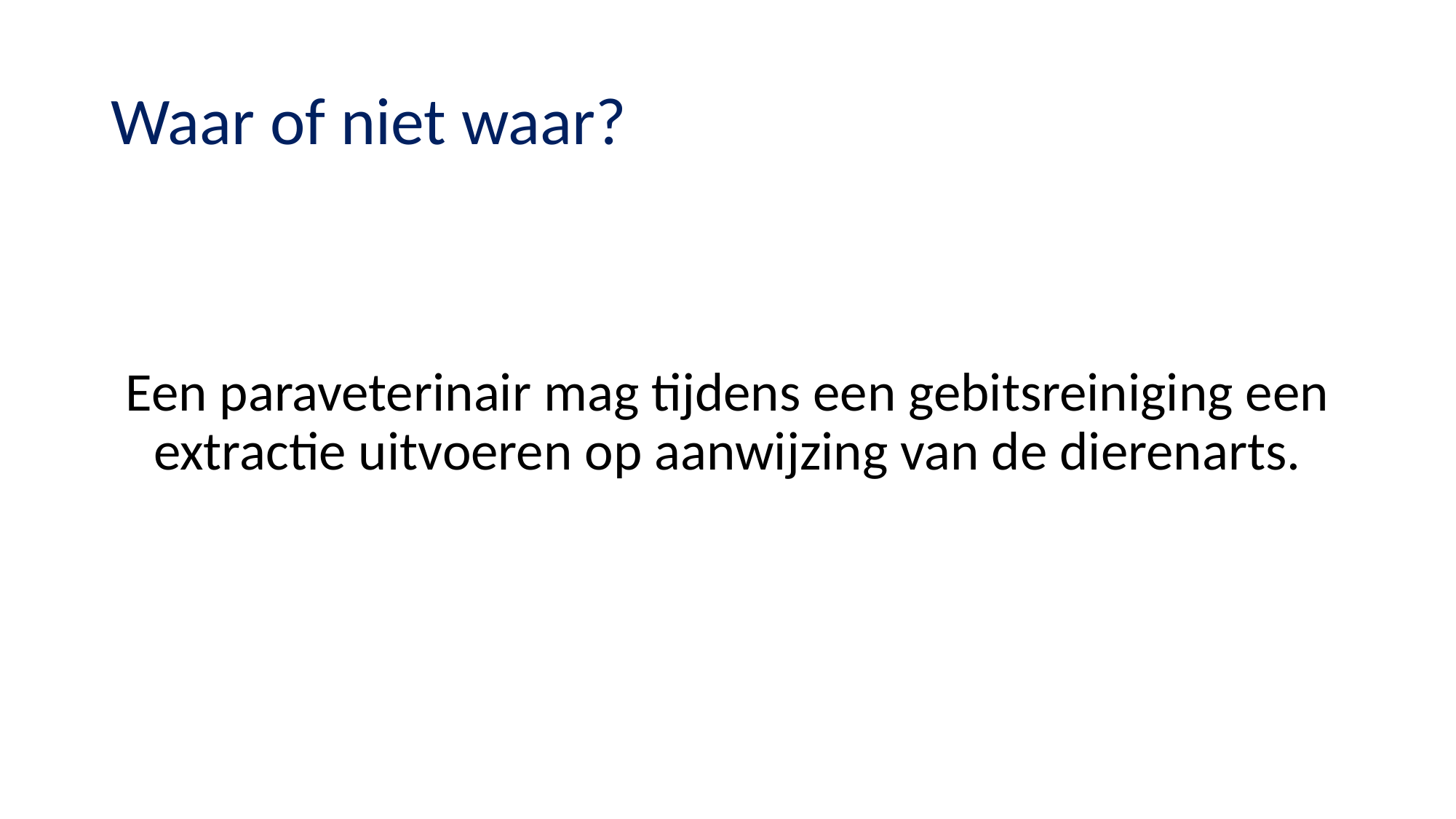

# Waar of niet waar?

Een paraveterinair mag tijdens een gebitsreiniging een extractie uitvoeren op aanwijzing van de dierenarts.